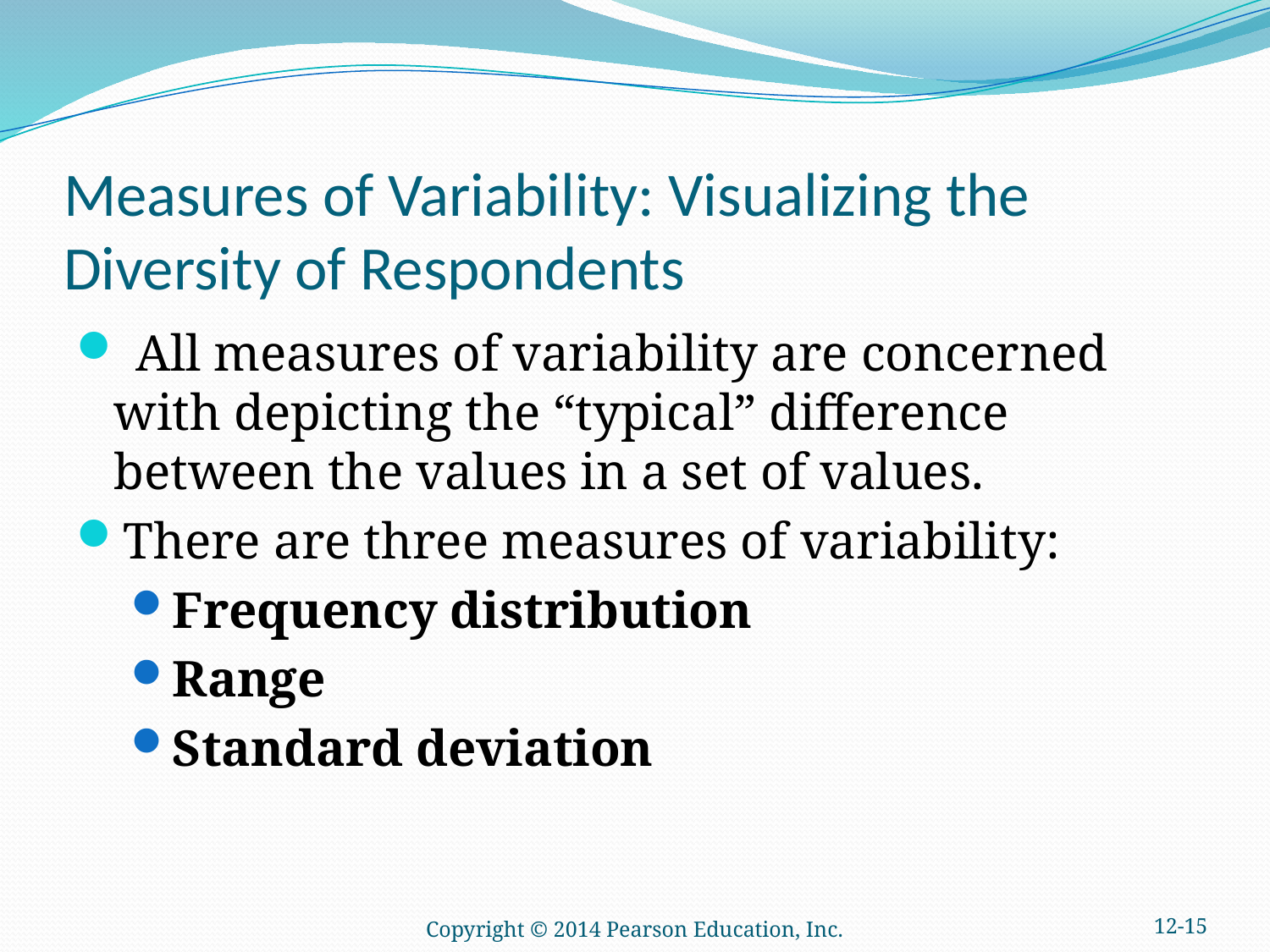

# Measures of Variability: Visualizing the Diversity of Respondents
 All measures of variability are concerned with depicting the “typical” difference between the values in a set of values.
There are three measures of variability:
Frequency distribution
Range
Standard deviation